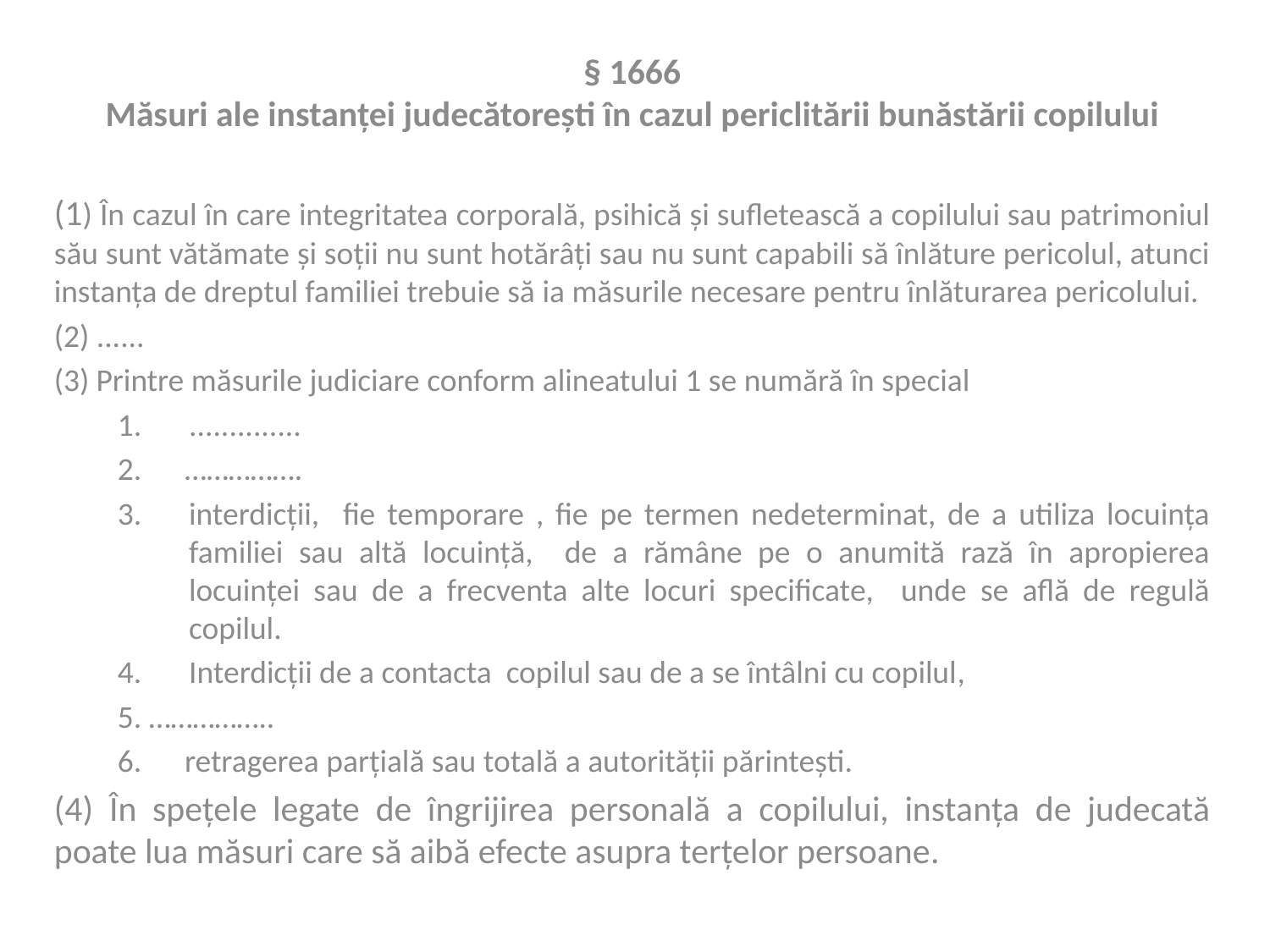

§ 1666
Măsuri ale instanței judecătorești în cazul periclitării bunăstării copilului

(1) În cazul în care integritatea corporală, psihică și sufletească a copilului sau patrimoniul său sunt vătămate și soții nu sunt hotărâți sau nu sunt capabili să înlăture pericolul, atunci instanța de dreptul familiei trebuie să ia măsurile necesare pentru înlăturarea pericolului.
(2) ......
(3) Printre măsurile judiciare conform alineatului 1 se numără în special
..............
2.      …………….
interdicții,  fie temporare , fie pe termen nedeterminat, de a utiliza locuința familiei sau altă locuință,  de a rămâne pe o anumită rază în apropierea locuinței sau de a frecventa alte locuri specificate,  unde se află de regulă copilul.
Interdicții de a contacta  copilul sau de a se întâlni cu copilul,
5. ……………..
6.      retragerea parțială sau totală a autorității părintești.
(4) În spețele legate de îngrijirea personală a copilului, instanța de judecată poate lua măsuri care să aibă efecte asupra terțelor persoane.